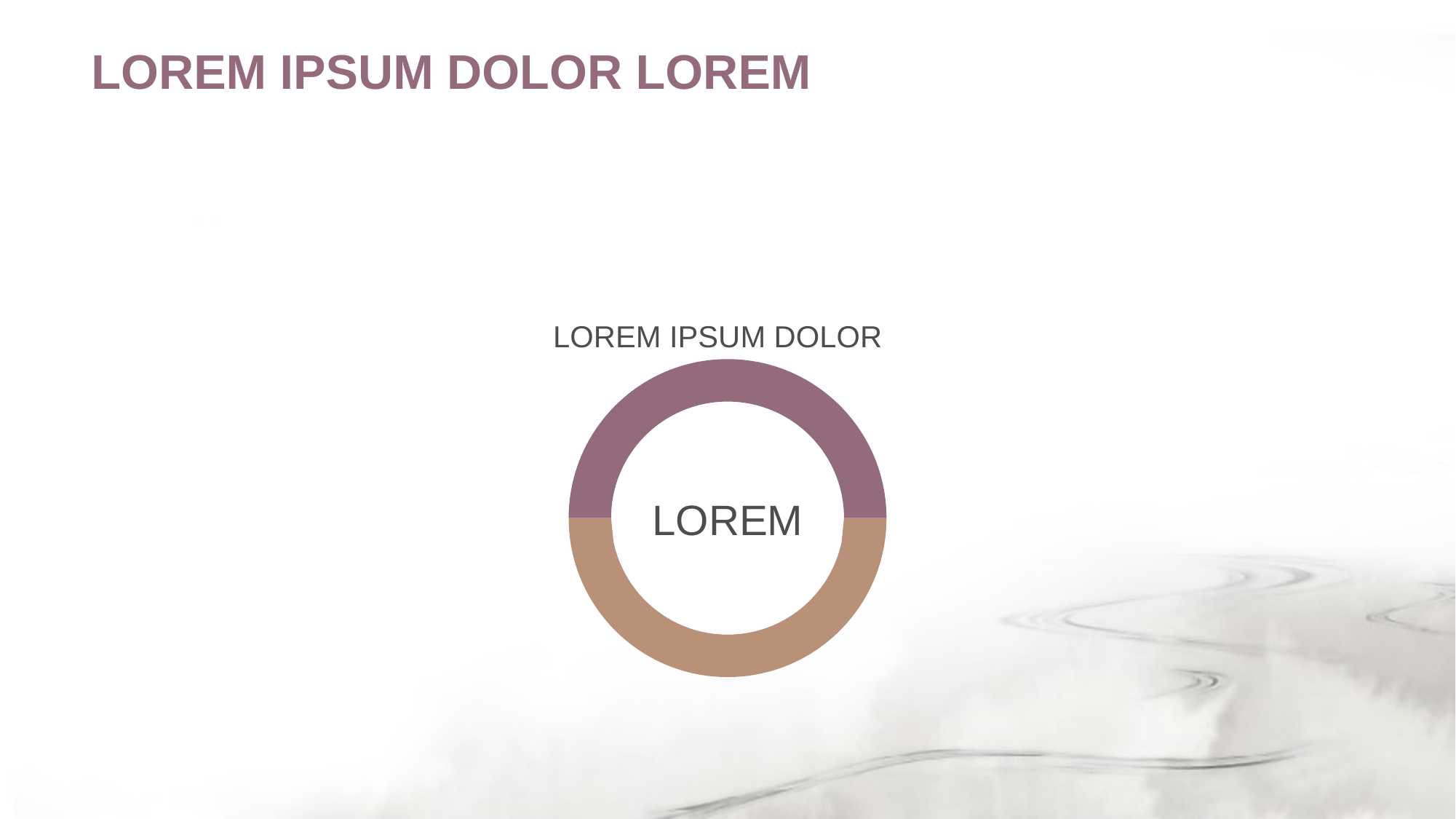

LOREM IPSUM DOLOR LOREM
LOREM IPSUM DOLOR

LOREM